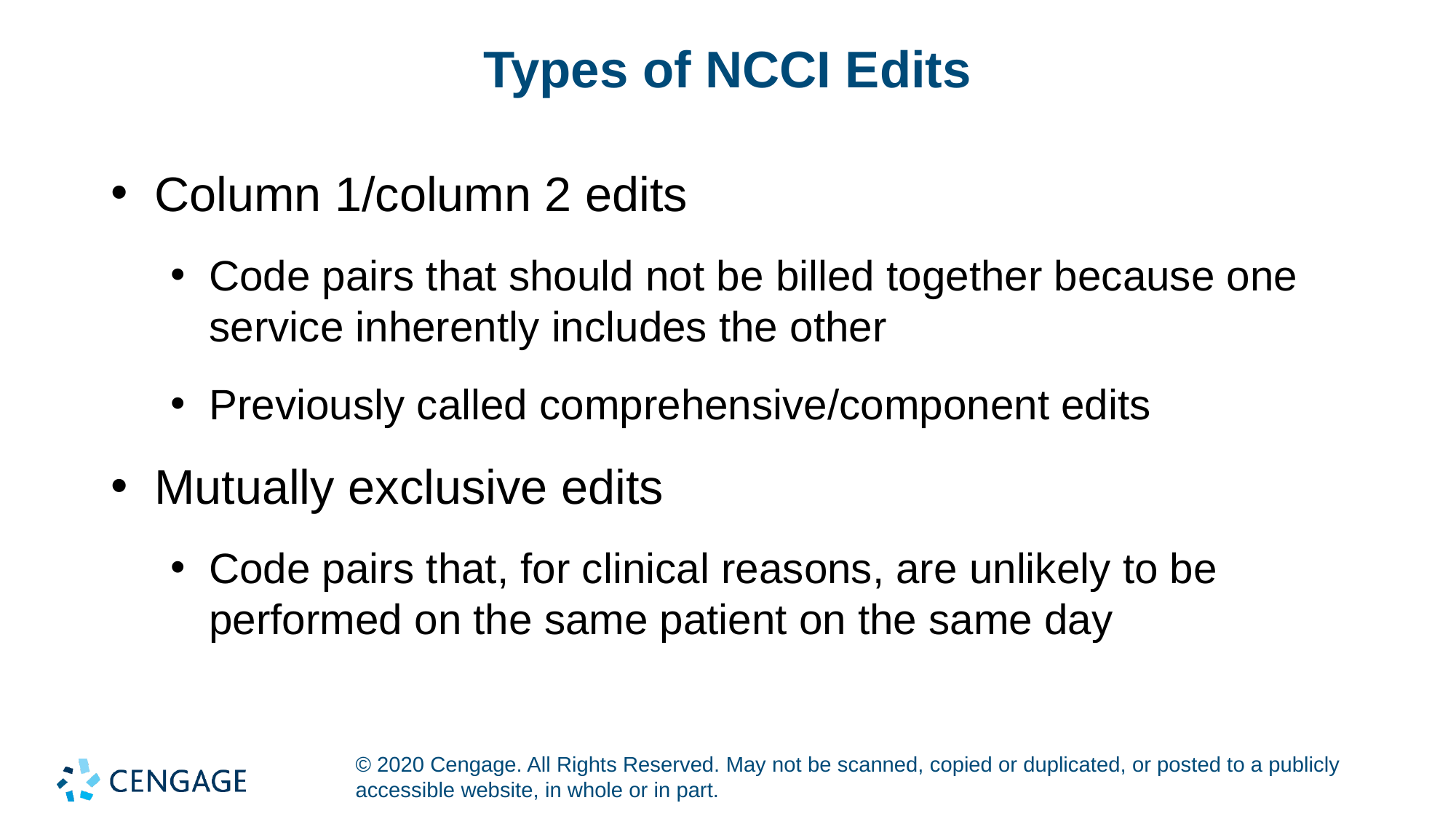

# Types of NCCI Edits
Column 1/column 2 edits
Code pairs that should not be billed together because one service inherently includes the other
Previously called comprehensive/component edits
Mutually exclusive edits
Code pairs that, for clinical reasons, are unlikely to be performed on the same patient on the same day